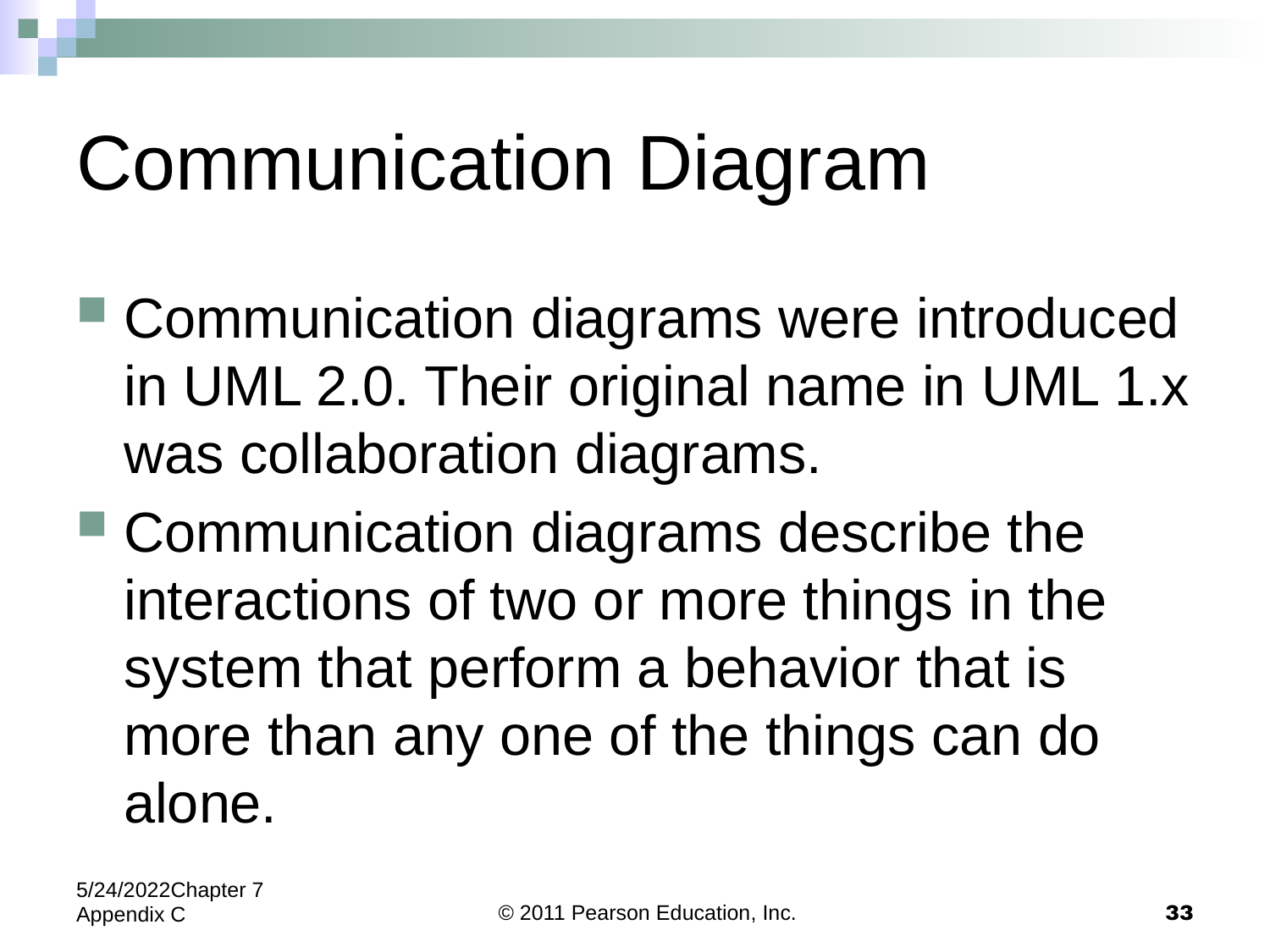

# Communication Diagram
Communication diagrams were introduced in UML 2.0. Their original name in UML 1.x was collaboration diagrams.
Communication diagrams describe the interactions of two or more things in the system that perform a behavior that is more than any one of the things can do alone.
5/24/2022Chapter 7 Appendix C
© 2011 Pearson Education, Inc.
33